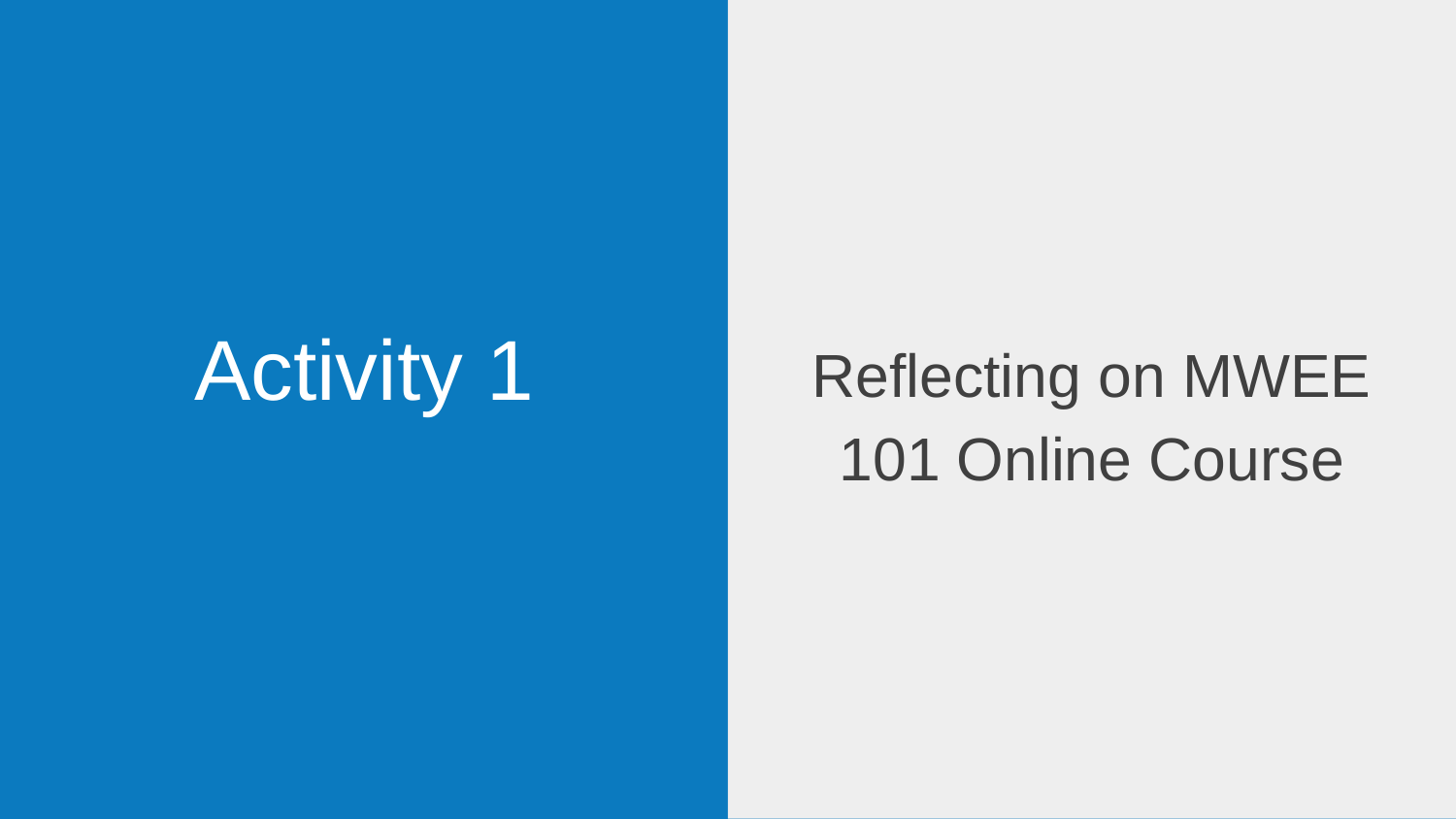

Reflecting on MWEE 101 Online Course
# Activity 1